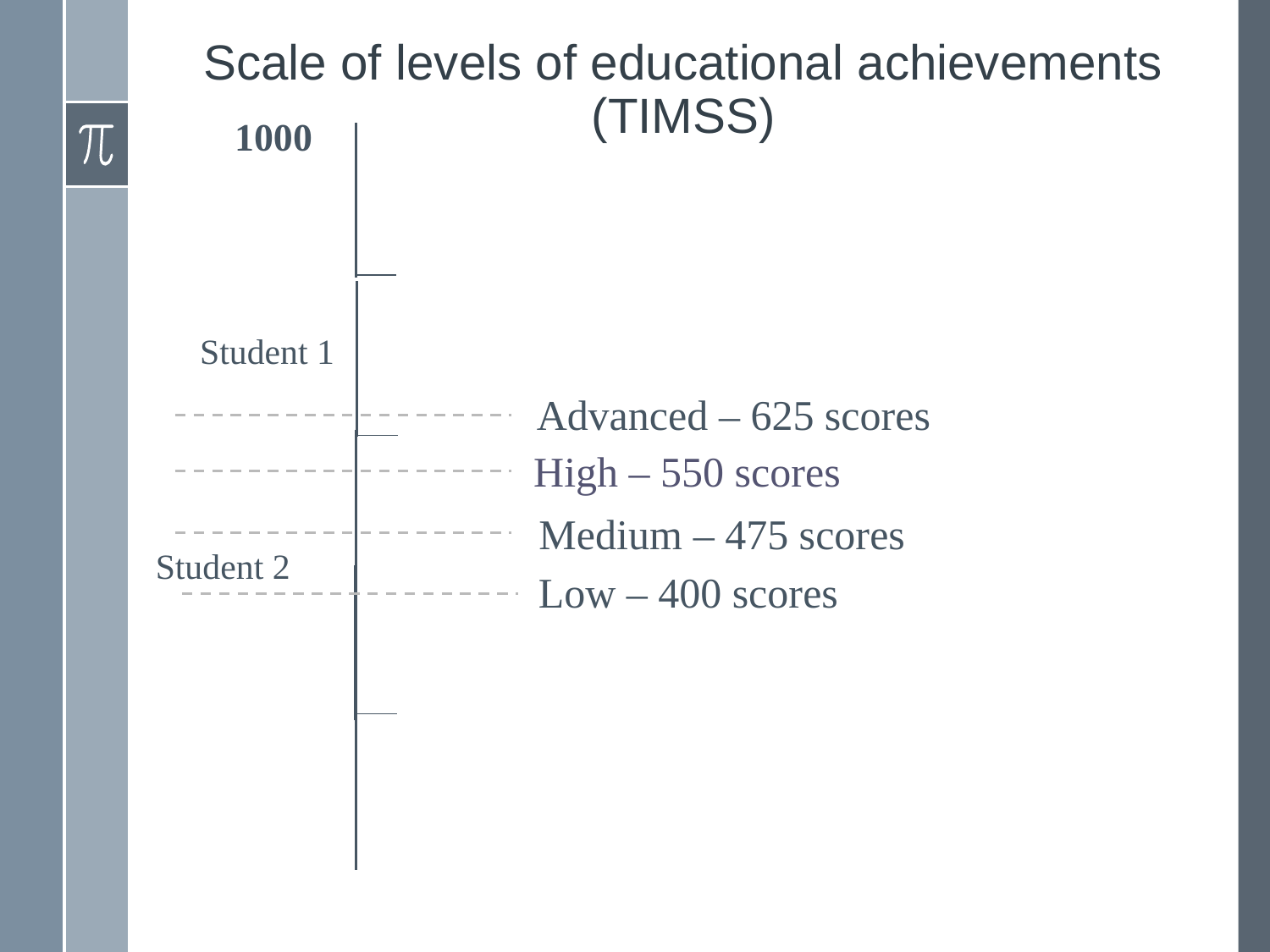

# Scale of levels of educational achievements (TIMSS)
1000
Student 1
Advanced – 625 scores
High – 550 scores
Medium – 475 scores
Student 2
Low – 400 scores